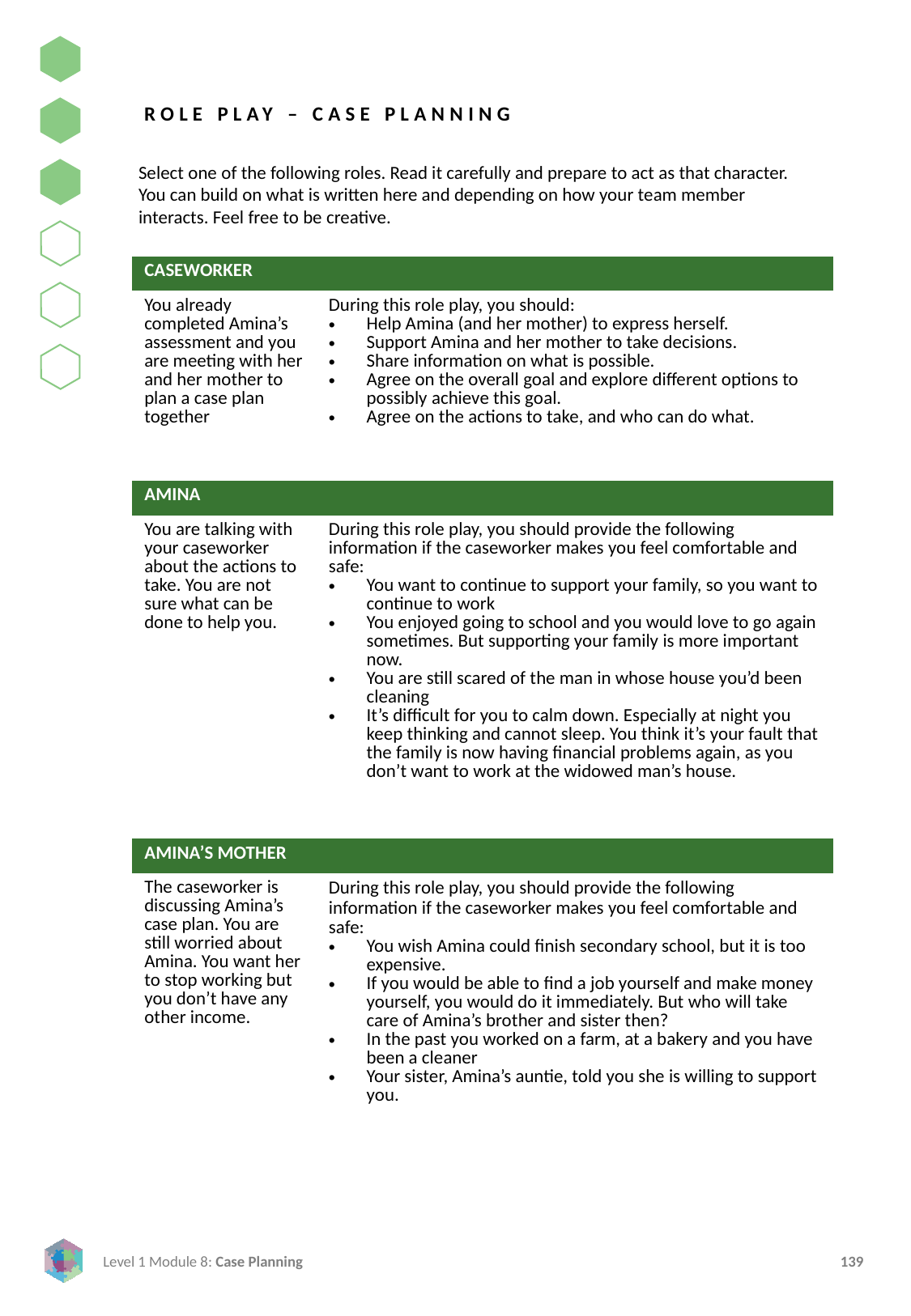

ROLE PLAY – CASE PLANNING

Select one of the following roles. Read it carefully and prepare to act as that character. You can build on what is written here and depending on how your team member interacts. Feel free to be creative.

| CASEWORKER |  |
| --- | --- |
| You already completed Amina’s assessment and you are meeting with her and her mother to plan a case plan together | During this role play, you should: Help Amina (and her mother) to express herself. Support Amina and her mother to take decisions. Share information on what is possible. Agree on the overall goal and explore different options to possibly achieve this goal. Agree on the actions to take, and who can do what. |
| AMINA |  |
| You are talking with your caseworker about the actions to take. You are not sure what can be done to help you. | During this role play, you should provide the following information if the caseworker makes you feel comfortable and safe: You want to continue to support your family, so you want to continue to work You enjoyed going to school and you would love to go again sometimes. But supporting your family is more important now. You are still scared of the man in whose house you’d been cleaning It’s difficult for you to calm down. Especially at night you keep thinking and cannot sleep. You think it’s your fault that the family is now having financial problems again, as you don’t want to work at the widowed man’s house. |
| AMINA’S MOTHER |  |
| The caseworker is discussing Amina’s case plan. You are still worried about Amina. You want her to stop working but you don’t have any other income. | During this role play, you should provide the following information if the caseworker makes you feel comfortable and safe: You wish Amina could finish secondary school, but it is too expensive. If you would be able to find a job yourself and make money yourself, you would do it immediately. But who will take care of Amina’s brother and sister then? In the past you worked on a farm, at a bakery and you have been a cleaner Your sister, Amina’s auntie, told you she is willing to support you. |